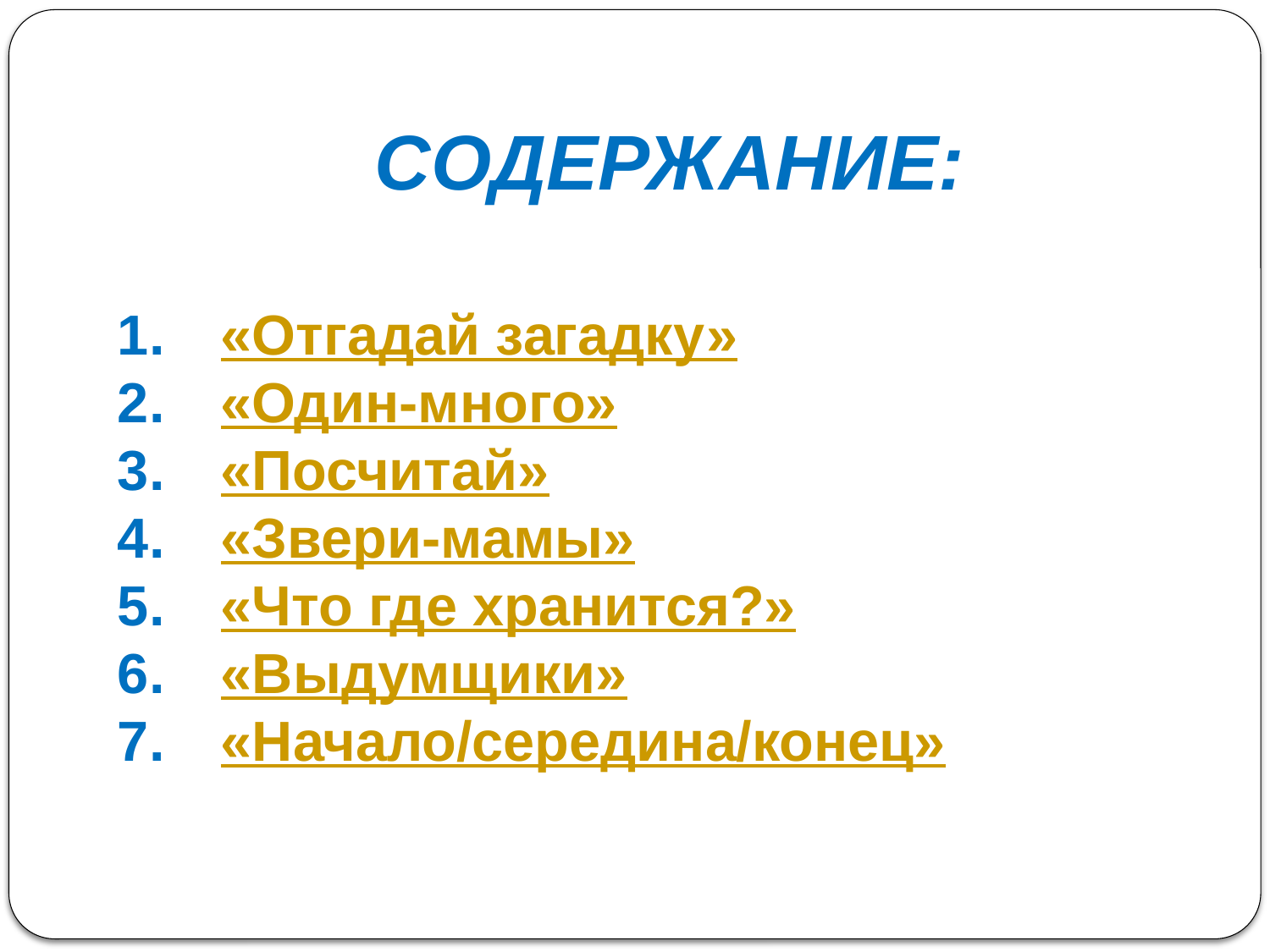

СОДЕРЖАНИЕ:

«Отгадай загадку»
«Один-много»
«Посчитай»
«Звери-мамы»
«Что где хранится?»
«Выдумщики»
«Начало/середина/конец»